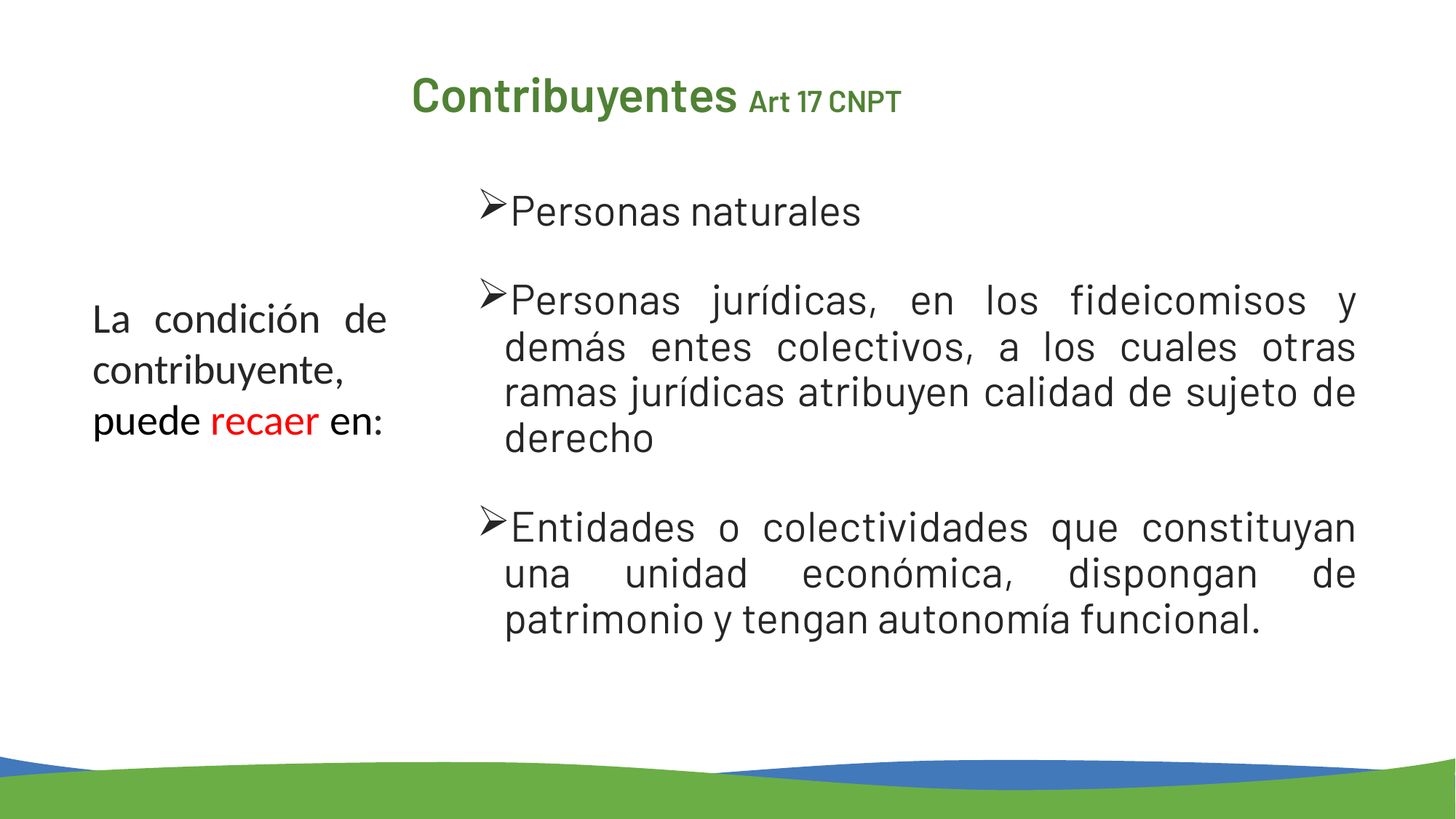

Contribuyentes Art 17 CNPT

Personas naturales

Personas jurídicas, en los fideicomisos y demás entes colectivos, a los cuales otras ramas jurídicas atribuyen calidad de sujeto de derecho

Entidades o colectividades que constituyan una unidad económica, dispongan de patrimonio y tengan autonomía funcional.

La condición de contribuyente, puede recaer en: